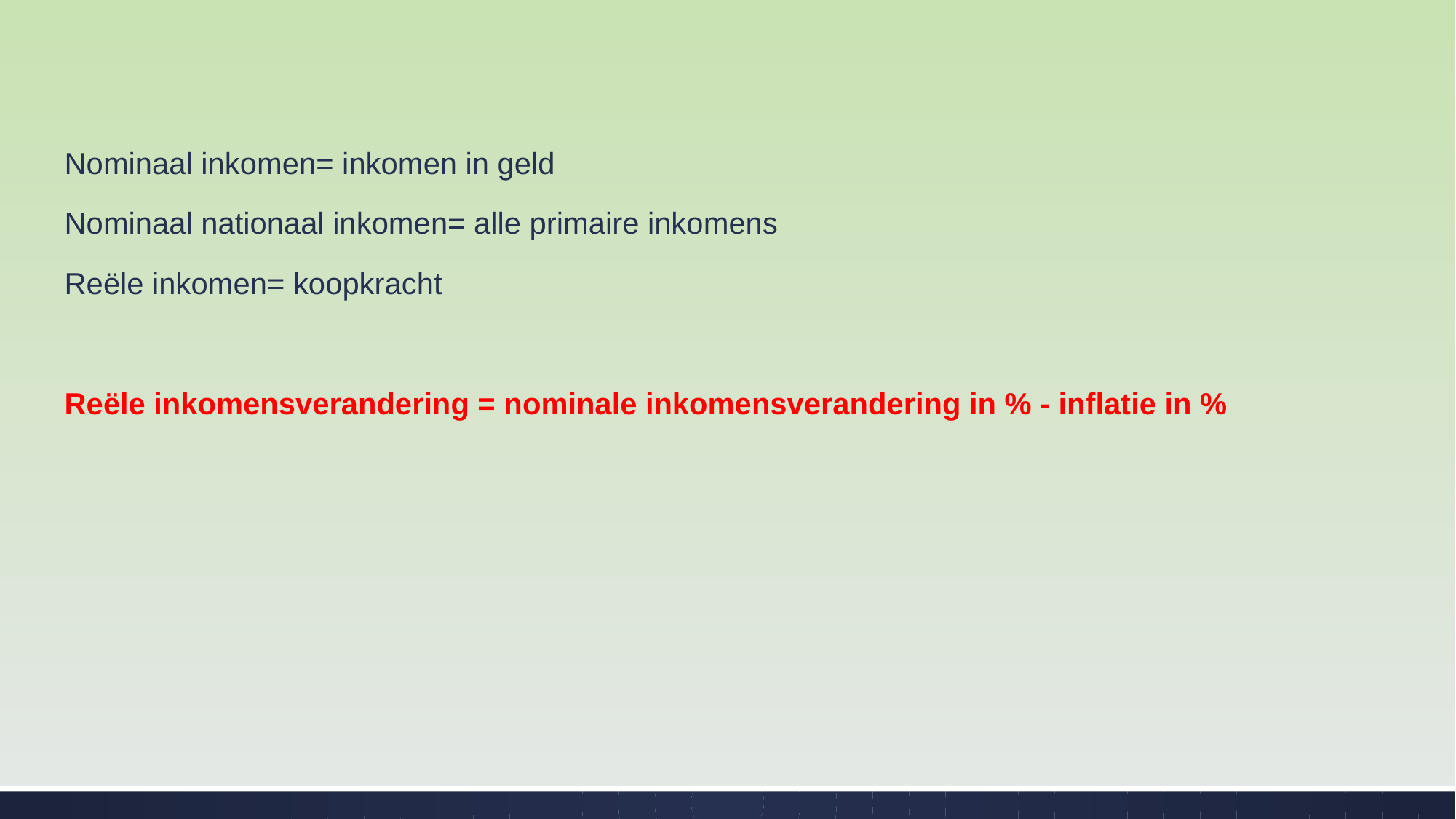

Nominaal inkomen= inkomen in geld
Nominaal nationaal inkomen= alle primaire inkomens
Reële inkomen= koopkracht

Reële inkomensverandering = nominale inkomensverandering in % - inflatie in %